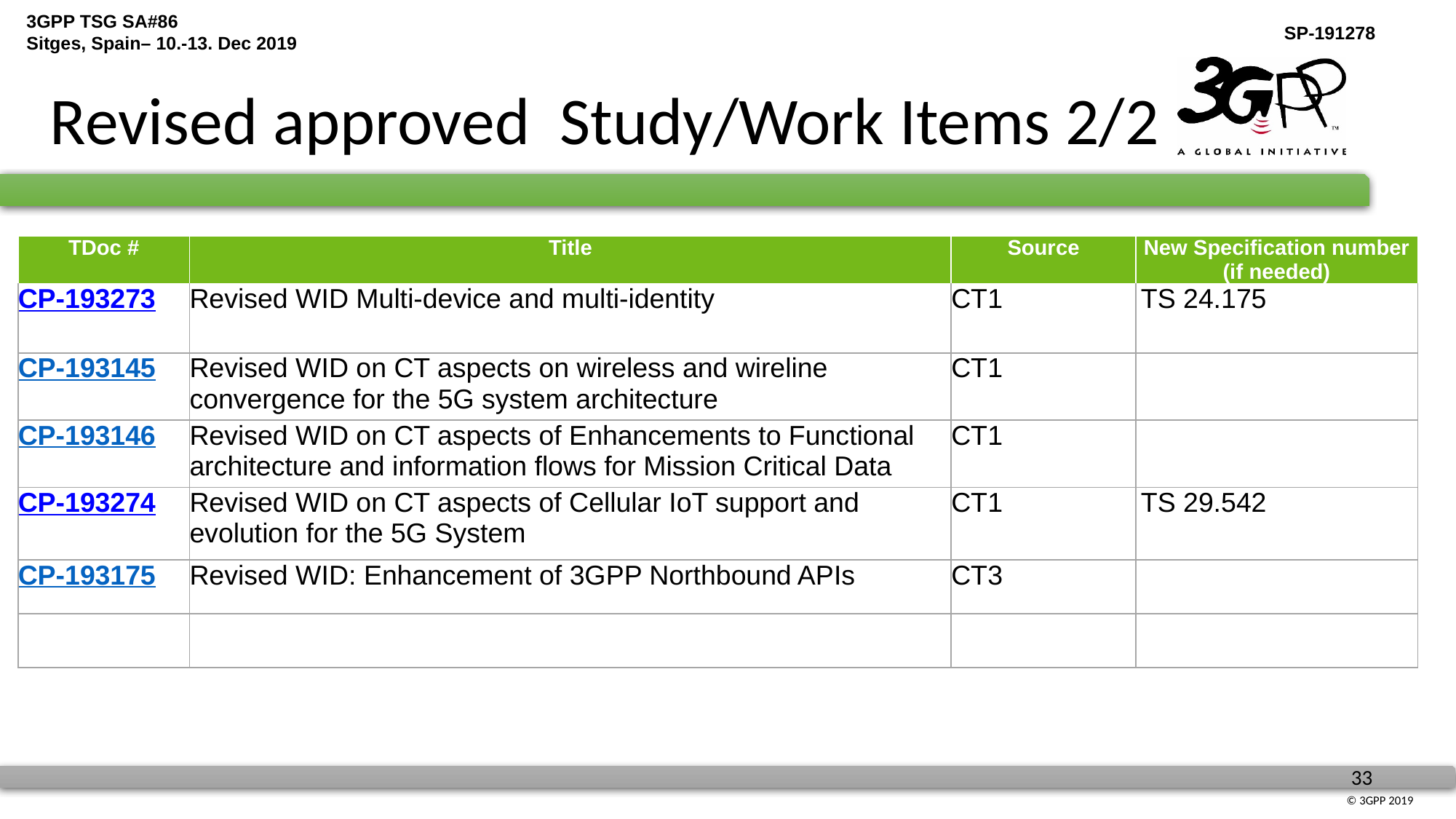

# Revised approved  Study/Work Items 2/2
| TDoc # | Title | Source | New Specification number (if needed) |
| --- | --- | --- | --- |
| CP-193273 | Revised WID Multi-device and multi-identity | CT1 | TS 24.175 |
| CP-193145 | Revised WID on CT aspects on wireless and wireline convergence for the 5G system architecture | CT1 |  |
| CP-193146 | Revised WID on CT aspects of Enhancements to Functional architecture and information flows for Mission Critical Data | CT1 |  |
| CP-193274 | Revised WID on CT aspects of Cellular IoT support and evolution for the 5G System | CT1 | TS 29.542 |
| CP-193175 | Revised WID: Enhancement of 3GPP Northbound APIs | CT3 |  |
|  |  |  |  |